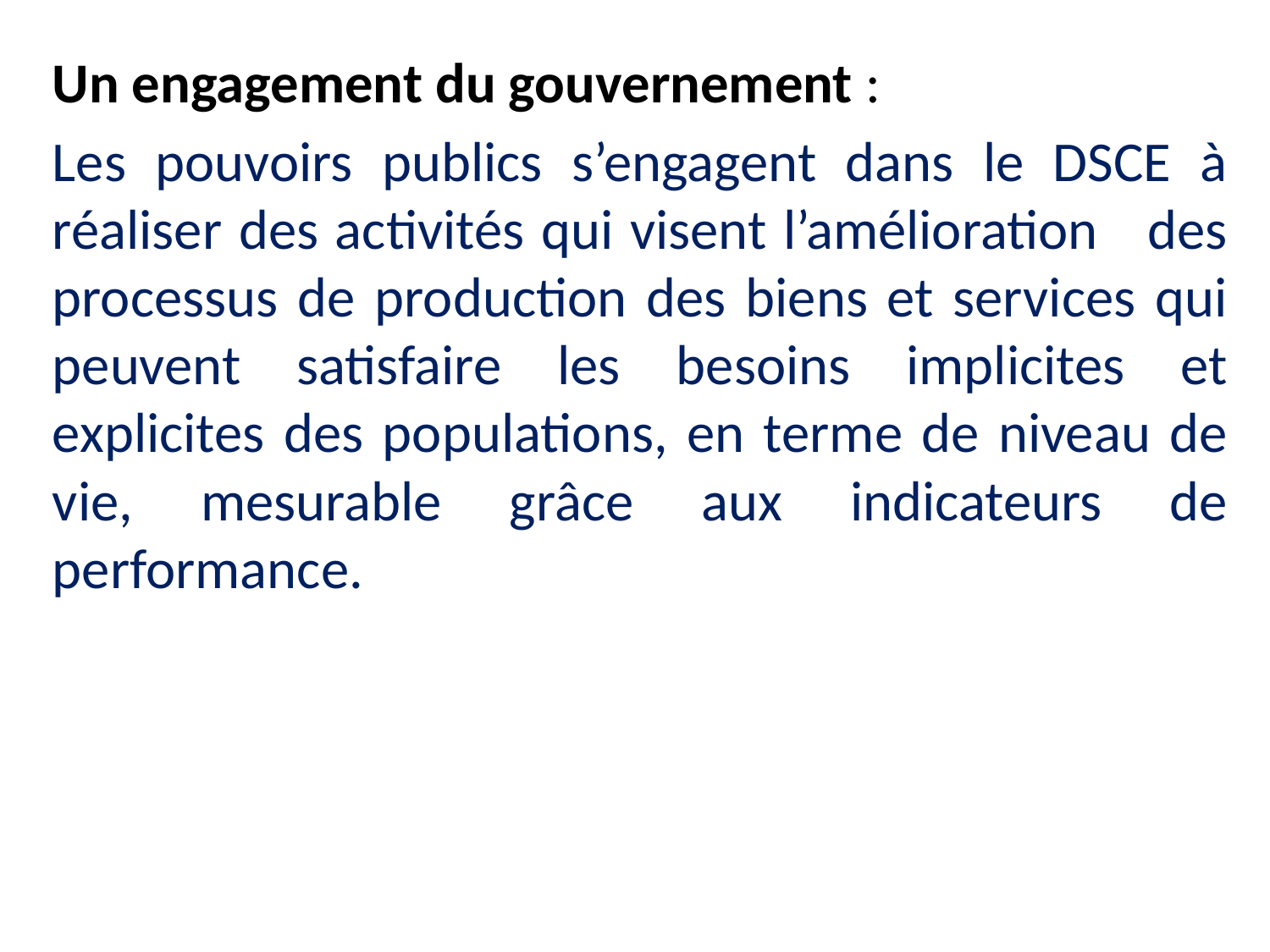

Un engagement du gouvernement :
Les pouvoirs publics s’engagent dans le DSCE à réaliser des activités qui visent l’amélioration   des processus de production des biens et services qui peuvent satisfaire les besoins implicites et explicites des populations, en terme de niveau de vie, mesurable grâce aux indicateurs de performance.